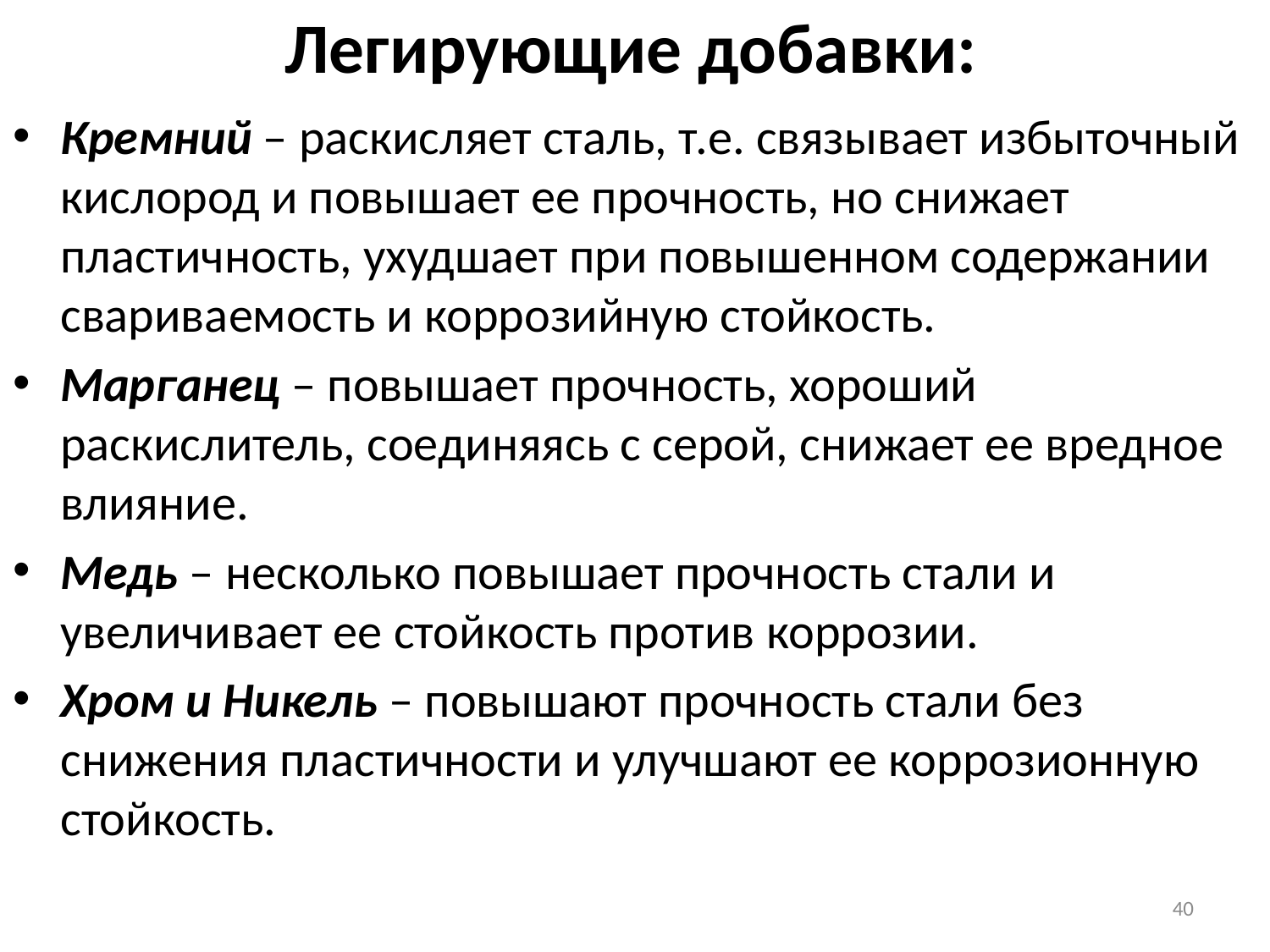

Легирующие добавки:
Кремний – раскисляет сталь, т.е. связывает избыточный кислород и повышает ее прочность, но снижает пластичность, ухудшает при повышенном содержании свариваемость и коррозийную стойкость.
Марганец – повышает прочность, хороший раскислитель, соединяясь с серой, снижает ее вредное влияние.
Медь – несколько повышает прочность стали и увеличивает ее стойкость против коррозии.
Хром и Никель – повышают прочность стали без снижения пластичности и улучшают ее коррозионную стойкость.

40